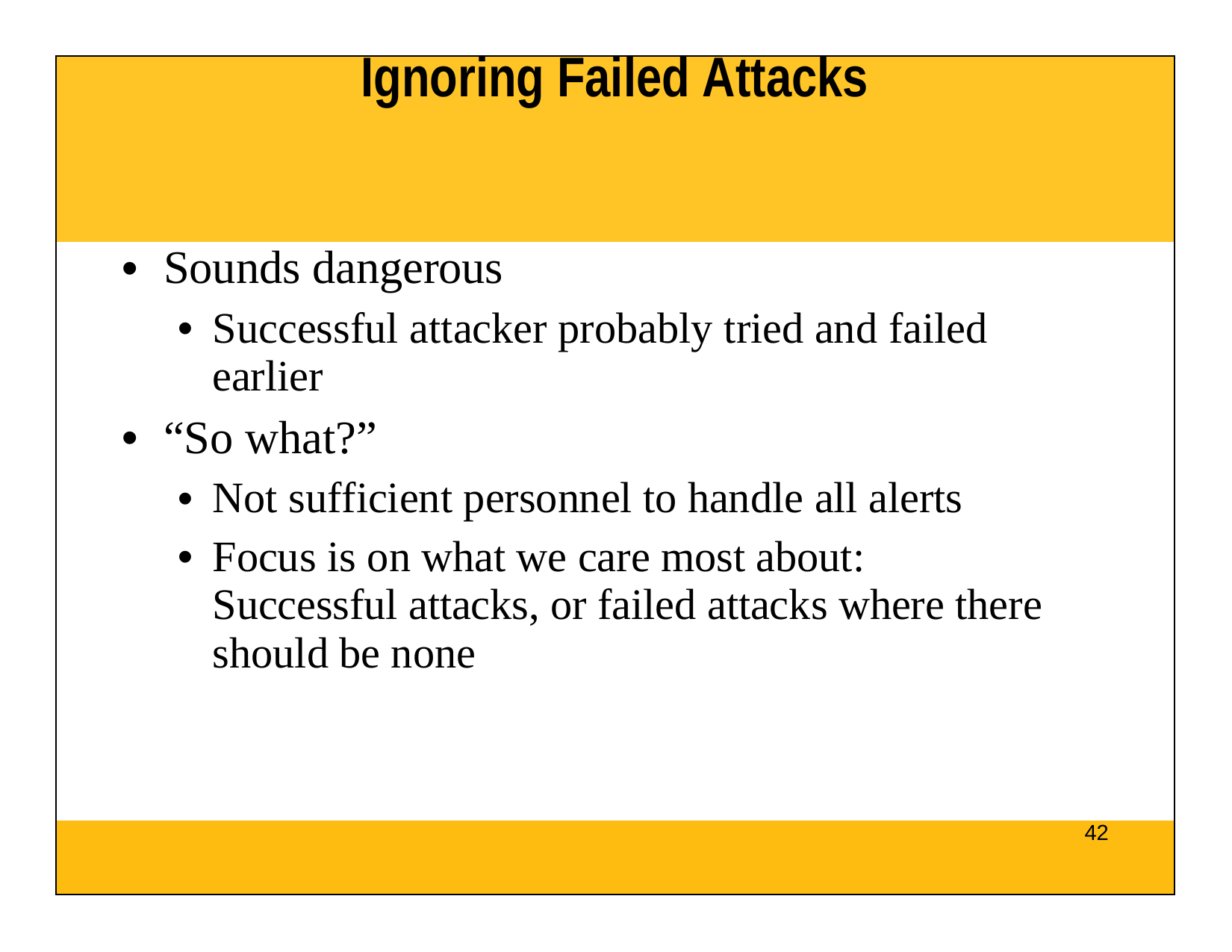

| Ignoring Failed Attacks |
| --- |
| Sounds dangerous Successful attacker probably tried and failed earlier “So what?” Not sufficient personnel to handle all alerts Focus is on what we care most about: Successful attacks, or failed attacks where there should be none |
| 42 |